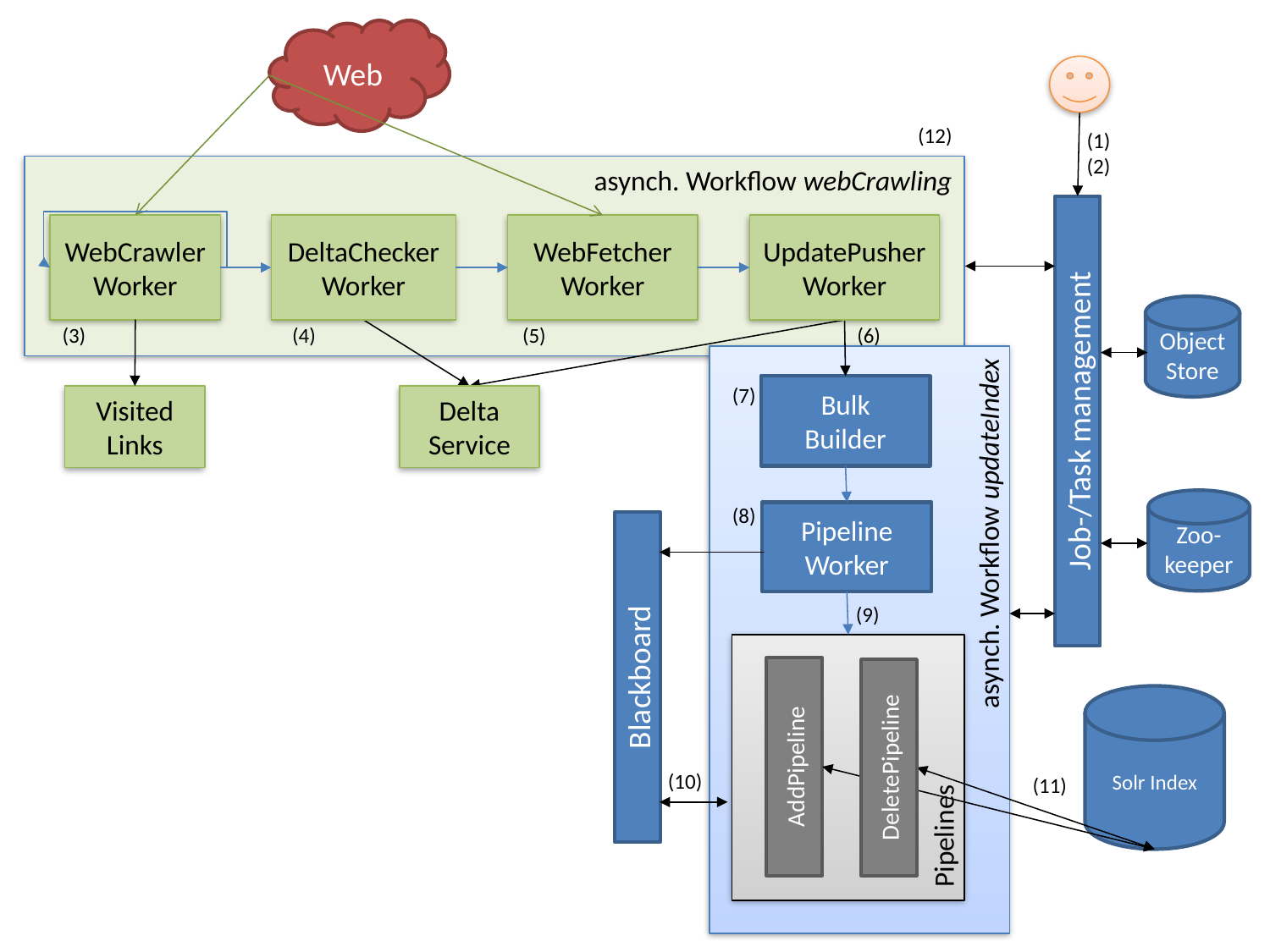

Web

(12)
(1)
(2)
asynch. Workflow webCrawling
Job-/Task management
WebCrawler
Worker
DeltaChecker
Worker
WebFetcher
Worker
UpdatePusher
Worker
Object
Store
(3)
(4)
(5)
(6)
asynch. Workflow updateIndex
(7)
Bulk
Builder
Visited
Links
Delta
Service
Zoo-
keeper
(8)
Pipeline
Worker
Blackboard
(9)
Pipelines
AddPipeline
DeletePipeline
Solr Index
(10)
(11)